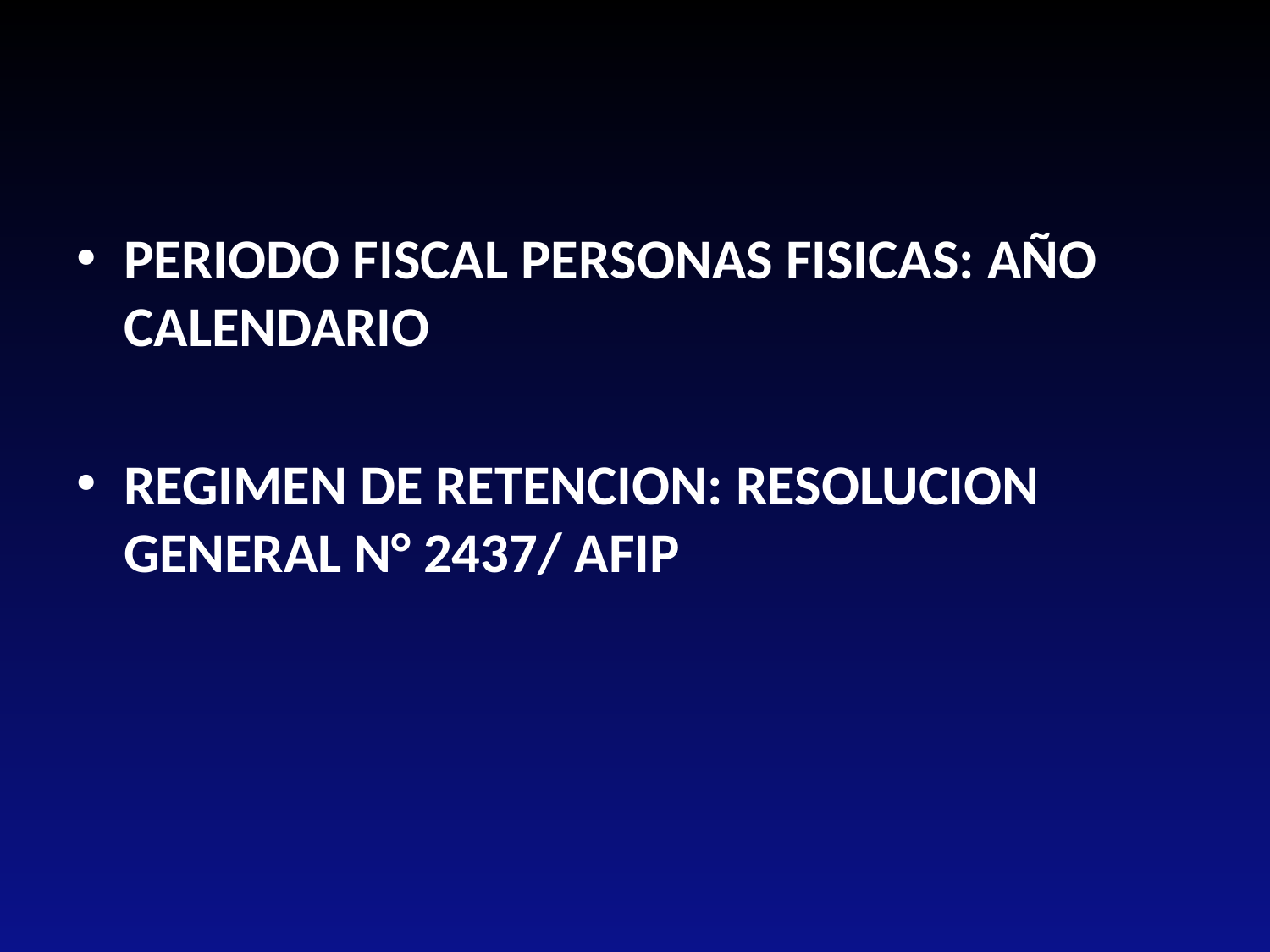

PERIODO FISCAL PERSONAS FISICAS: AÑO CALENDARIO

REGIMEN DE RETENCION: RESOLUCION GENERAL N° 2437/ AFIP